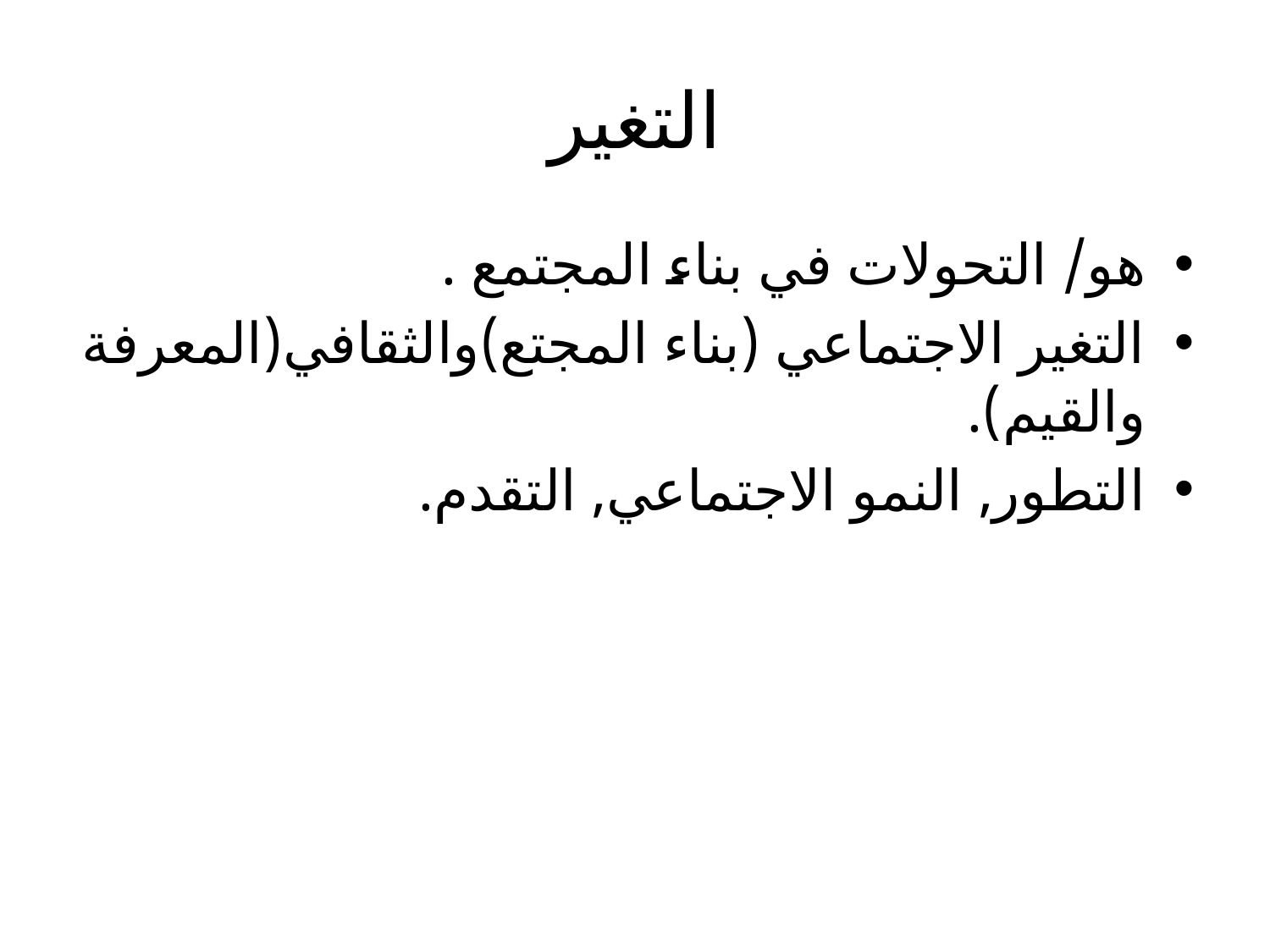

# التغير
هو/ التحولات في بناء المجتمع .
التغير الاجتماعي (بناء المجتع)والثقافي(المعرفة والقيم).
التطور, النمو الاجتماعي, التقدم.